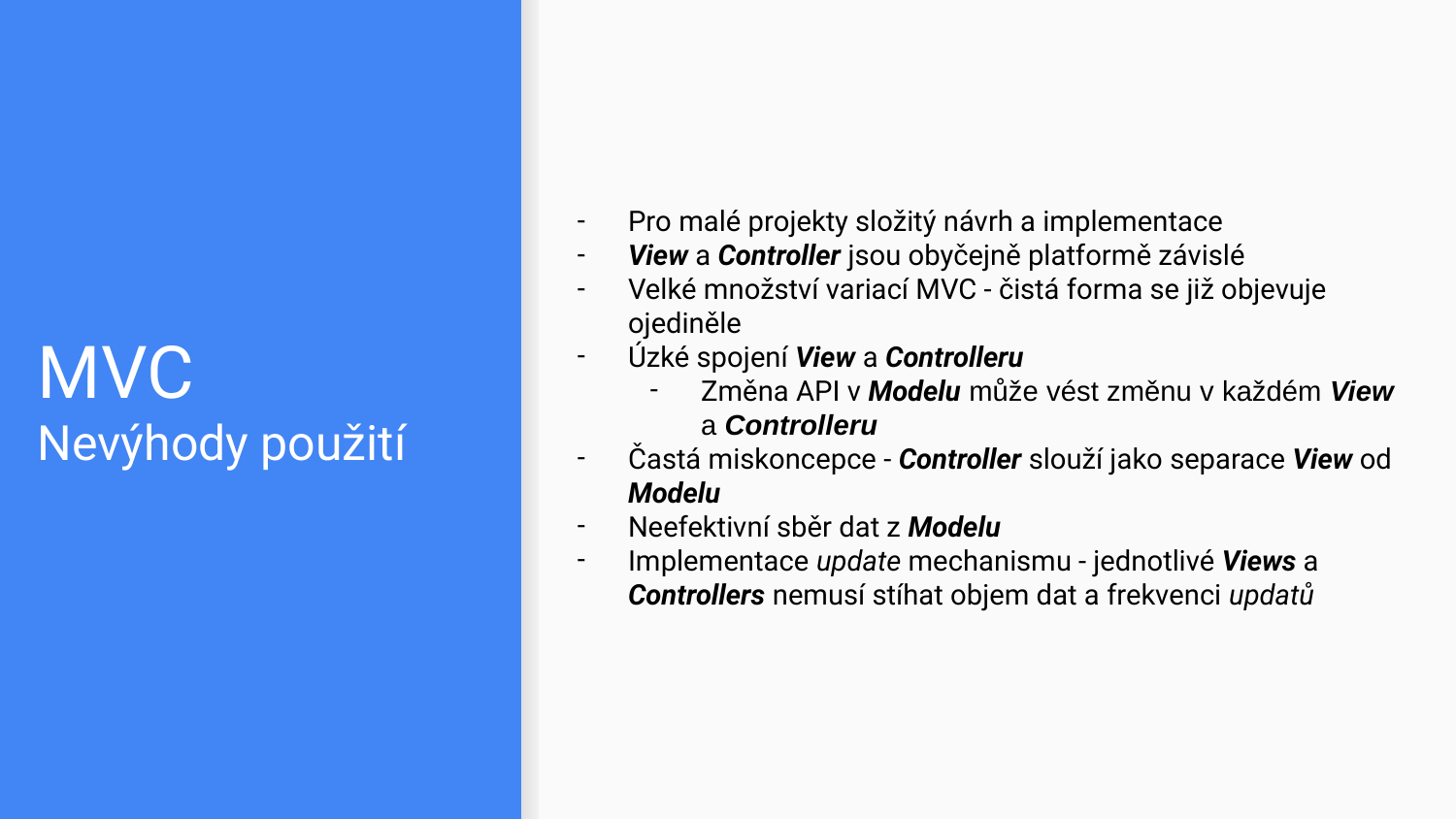

Pro malé projekty složitý návrh a implementace
View a Controller jsou obyčejně platformě závislé
Velké množství variací MVC - čistá forma se již objevuje ojediněle
Úzké spojení View a Controlleru
Změna API v Modelu může vést změnu v každém View a Controlleru
Častá miskoncepce - Controller slouží jako separace View od Modelu
Neefektivní sběr dat z Modelu
Implementace update mechanismu - jednotlivé Views a Controllers nemusí stíhat objem dat a frekvenci updatů
# MVC
Nevýhody použití